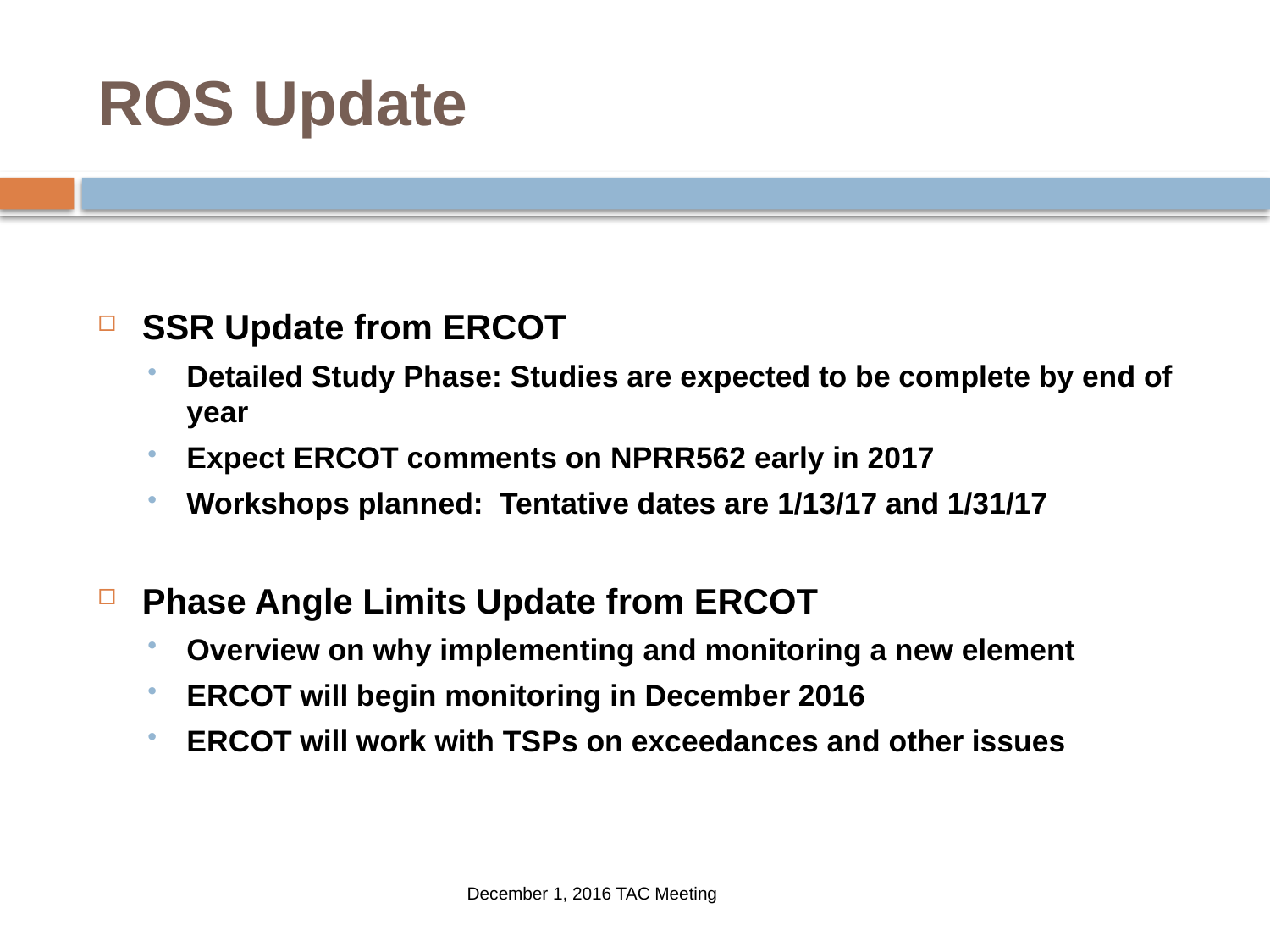

# ROS Update

SSR Update from ERCOT
Detailed Study Phase: Studies are expected to be complete by end of year
Expect ERCOT comments on NPRR562 early in 2017
Workshops planned:  Tentative dates are 1/13/17 and 1/31/17

Phase Angle Limits Update from ERCOT
Overview on why implementing and monitoring a new element
ERCOT will begin monitoring in December 2016
ERCOT will work with TSPs on exceedances and other issues

 December 1, 2016 TAC Meeting